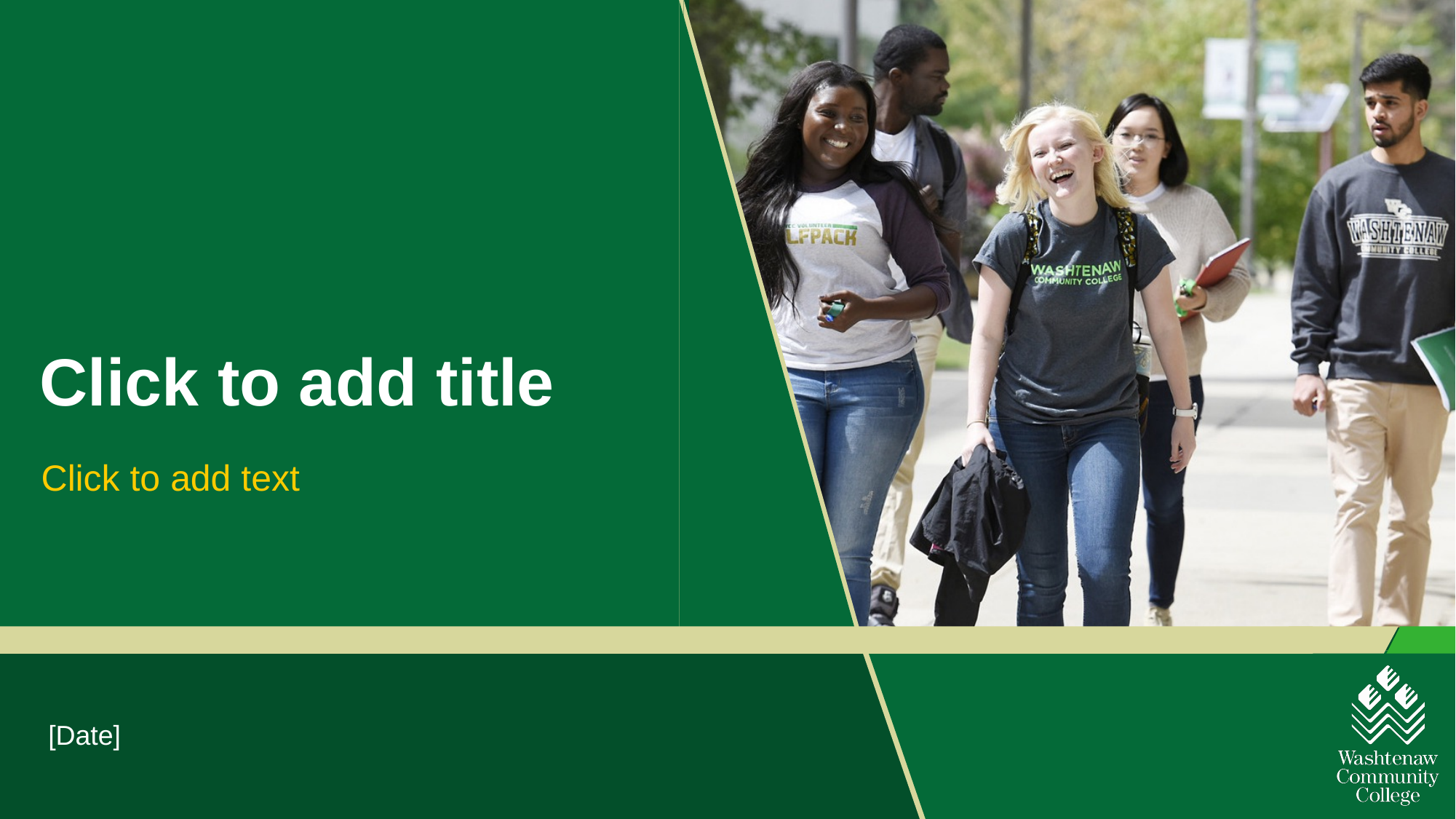

# Click to add title
Click to add text
[Date]